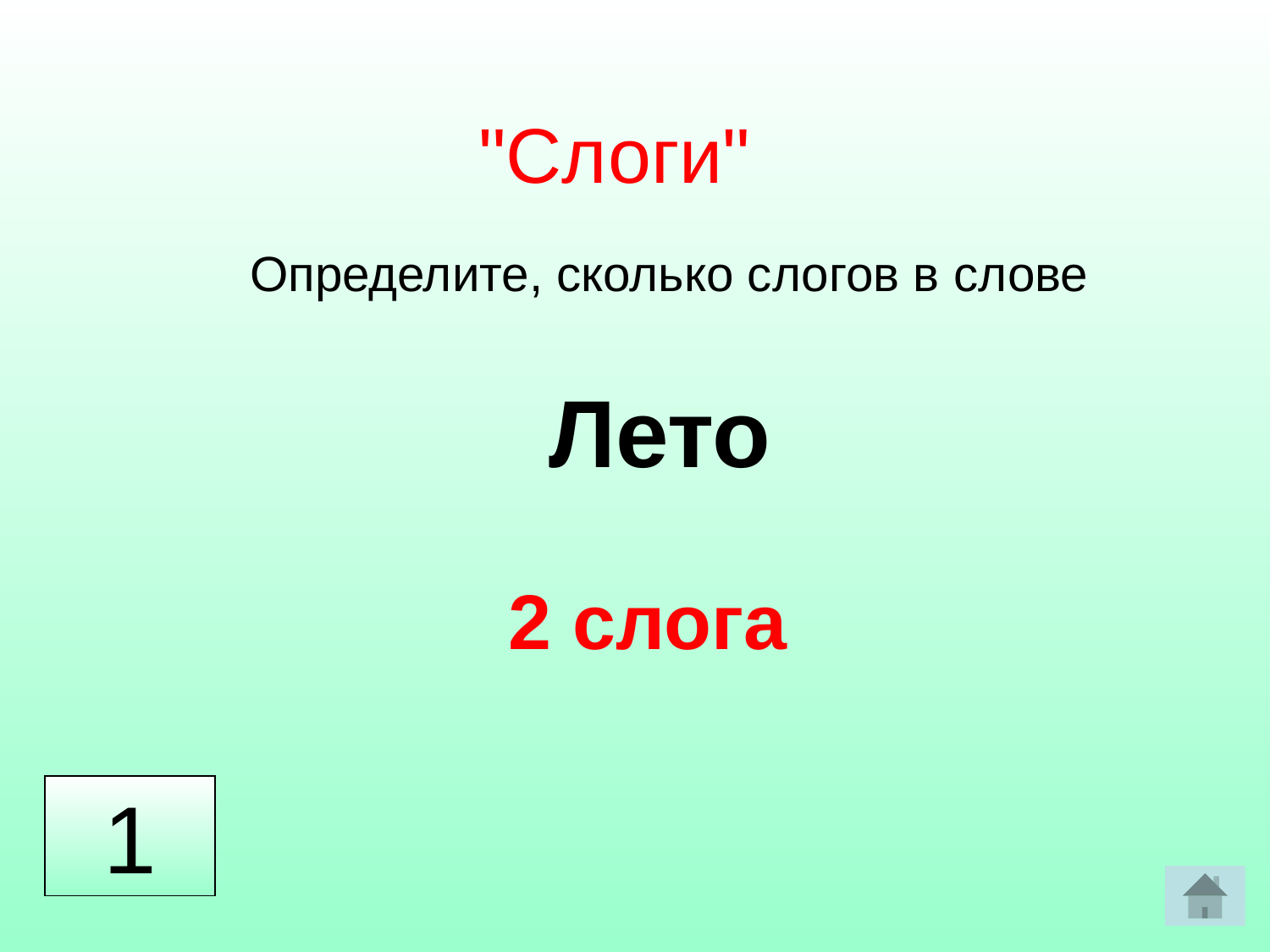

"Слоги"
Определите, сколько слогов в слове
Лето
2 слога
1